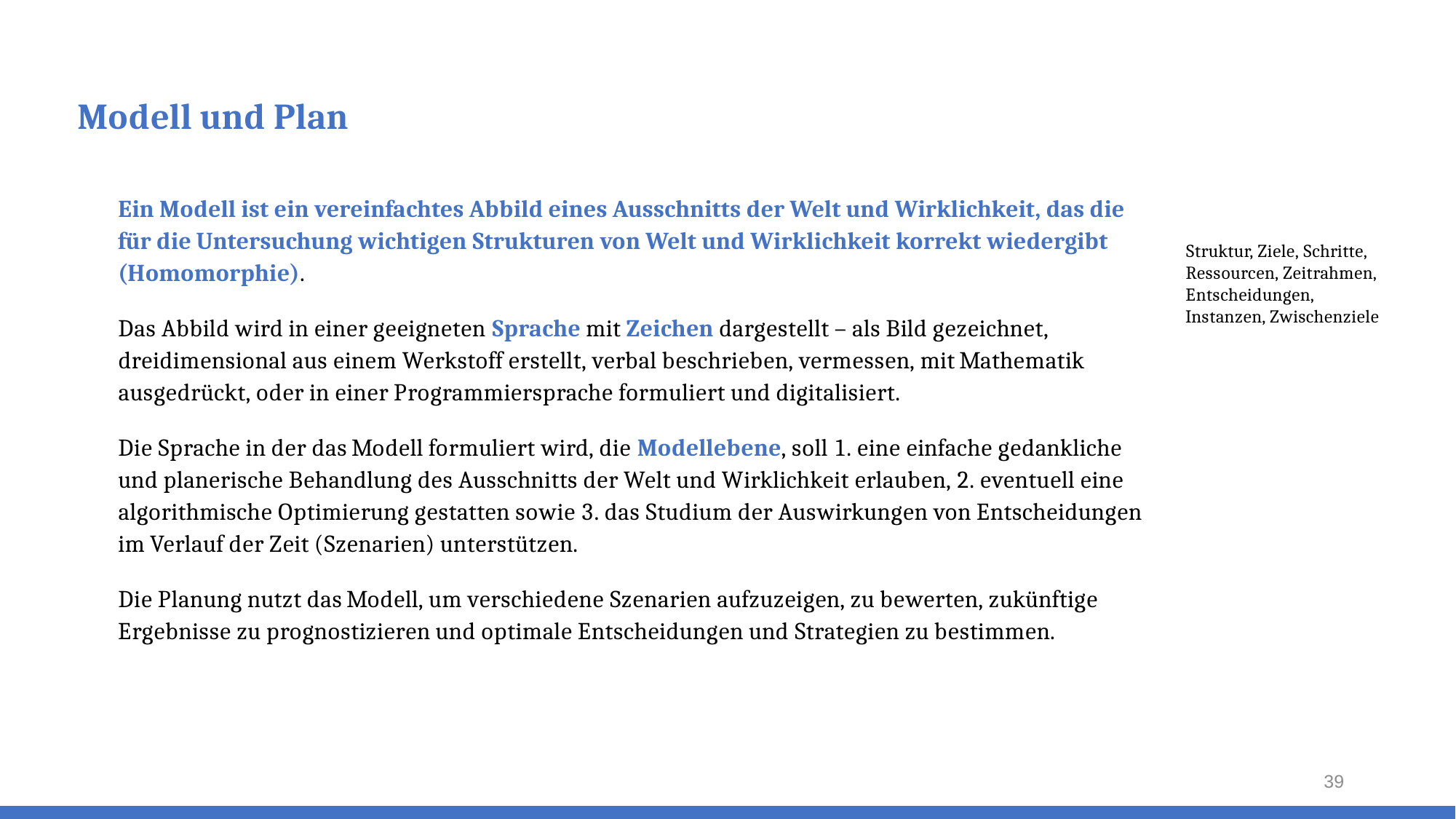

# Modell und Plan
Struktur, Ziele, Schritte, Ressourcen, Zeitrahmen, Entscheidungen, Instanzen, Zwischenziele
Ein Modell ist ein vereinfachtes Abbild eines Ausschnitts der Welt und Wirklichkeit, das die für die Untersuchung wichtigen Strukturen von Welt und Wirklichkeit korrekt wiedergibt (Homomorphie).
Das Abbild wird in einer geeigneten Sprache mit Zeichen dargestellt – als Bild gezeichnet,  dreidimensional aus einem Werkstoff erstellt, verbal beschrieben, vermessen, mit Mathematik ausgedrückt, oder in einer Programmiersprache formuliert und digitalisiert.
Die Sprache in der das Modell formuliert wird, die Modellebene, soll 1. eine einfache gedankliche und planerische Behandlung des Ausschnitts der Welt und Wirklichkeit erlauben, 2. eventuell eine algorithmische Optimierung gestatten sowie 3. das Studium der Auswirkungen von Entscheidungen im Verlauf der Zeit (Szenarien) unterstützen.
Die Planung nutzt das Modell, um verschiedene Szenarien aufzuzeigen, zu bewerten, zukünftige Ergebnisse zu prognostizieren und optimale Entscheidungen und Strategien zu bestimmen.
39